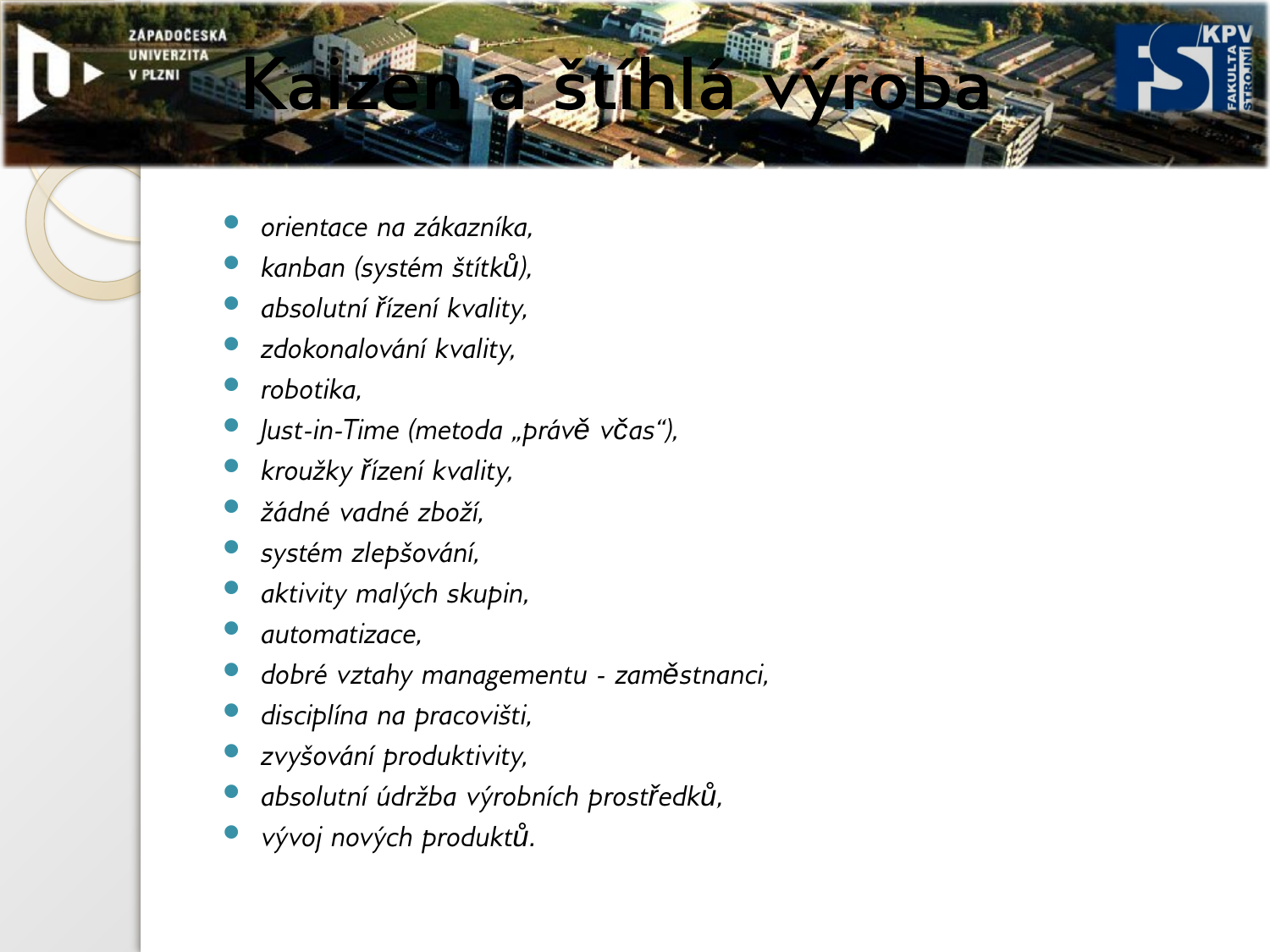

# Kaizen a štíhlá výroba
orientace na zákazníka,
kanban (systém štítků),
absolutní řízení kvality,
zdokonalování kvality,
robotika,
Just-in-Time (metoda „právě včas“),
kroužky řízení kvality,
žádné vadné zboží,
systém zlepšování,
aktivity malých skupin,
automatizace,
dobré vztahy managementu - zaměstnanci,
disciplína na pracovišti,
zvyšování produktivity,
absolutní údržba výrobních prostředků,
vývoj nových produktů.